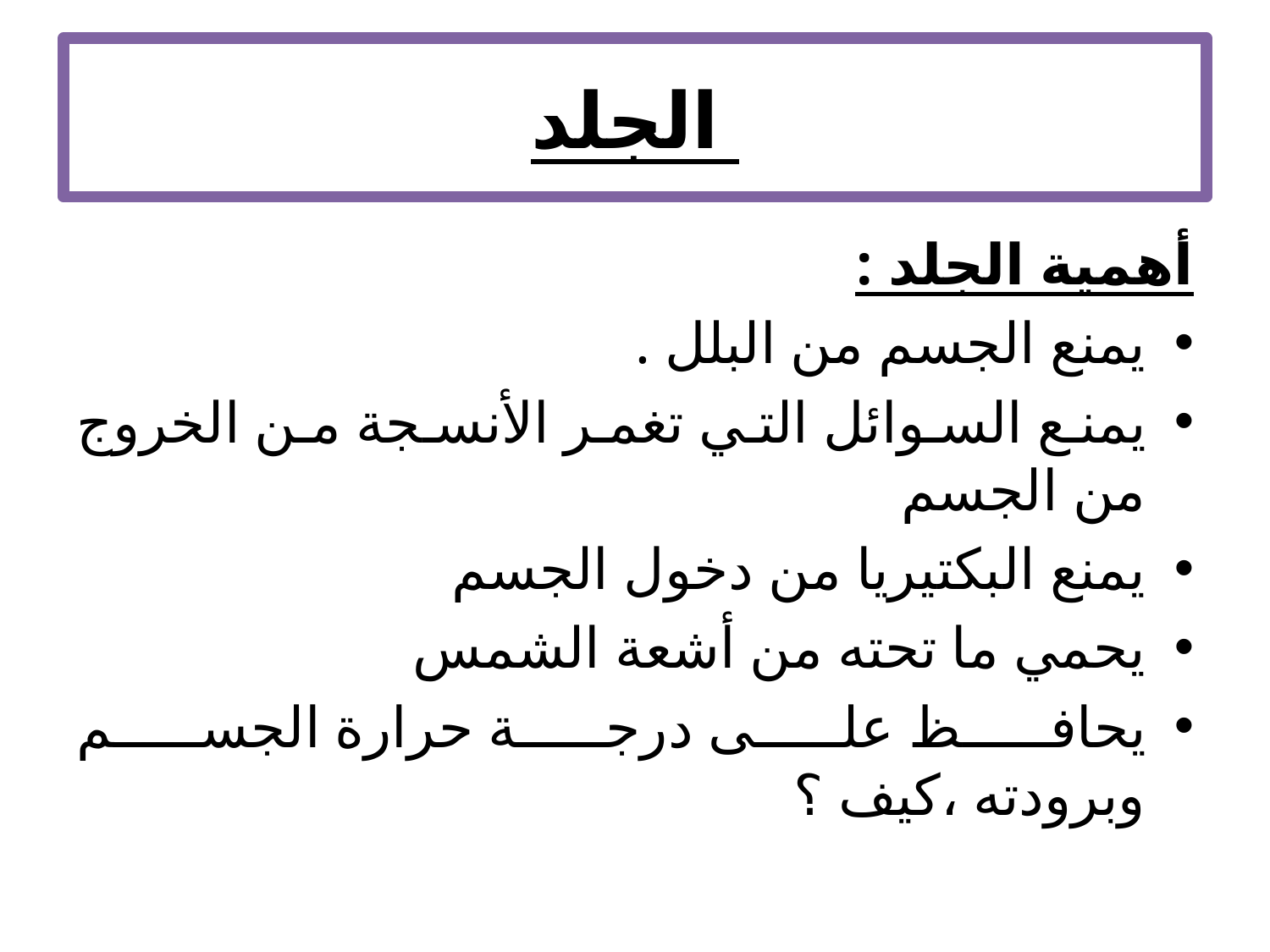

# الجلد
أهمية الجلد :
يمنع الجسم من البلل .
يمنع السوائل التي تغمر الأنسجة من الخروج من الجسم
يمنع البكتيريا من دخول الجسم
يحمي ما تحته من أشعة الشمس
يحافظ على درجة حرارة الجسم وبرودته ،كيف ؟